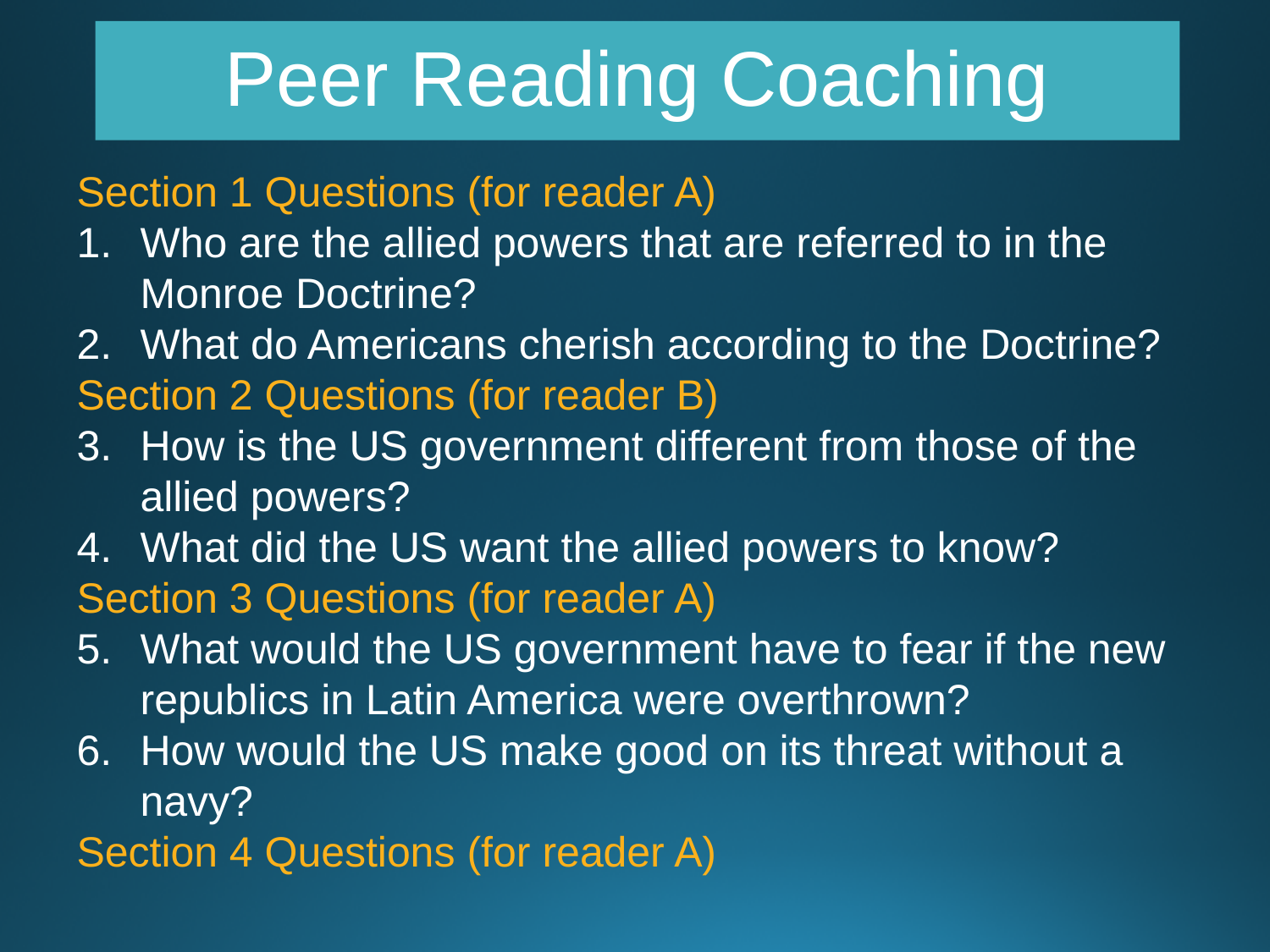

# Peer Reading Coaching
Section 1 Questions (for reader A)
Who are the allied powers that are referred to in the
	Monroe Doctrine?
What do Americans cherish according to the Doctrine?
Section 2 Questions (for reader B)
How is the US government different from those of the
	allied powers?
What did the US want the allied powers to know?
Section 3 Questions (for reader A)
What would the US government have to fear if the new
	republics in Latin America were overthrown?
How would the US make good on its threat without a
	navy?
Section 4 Questions (for reader A)